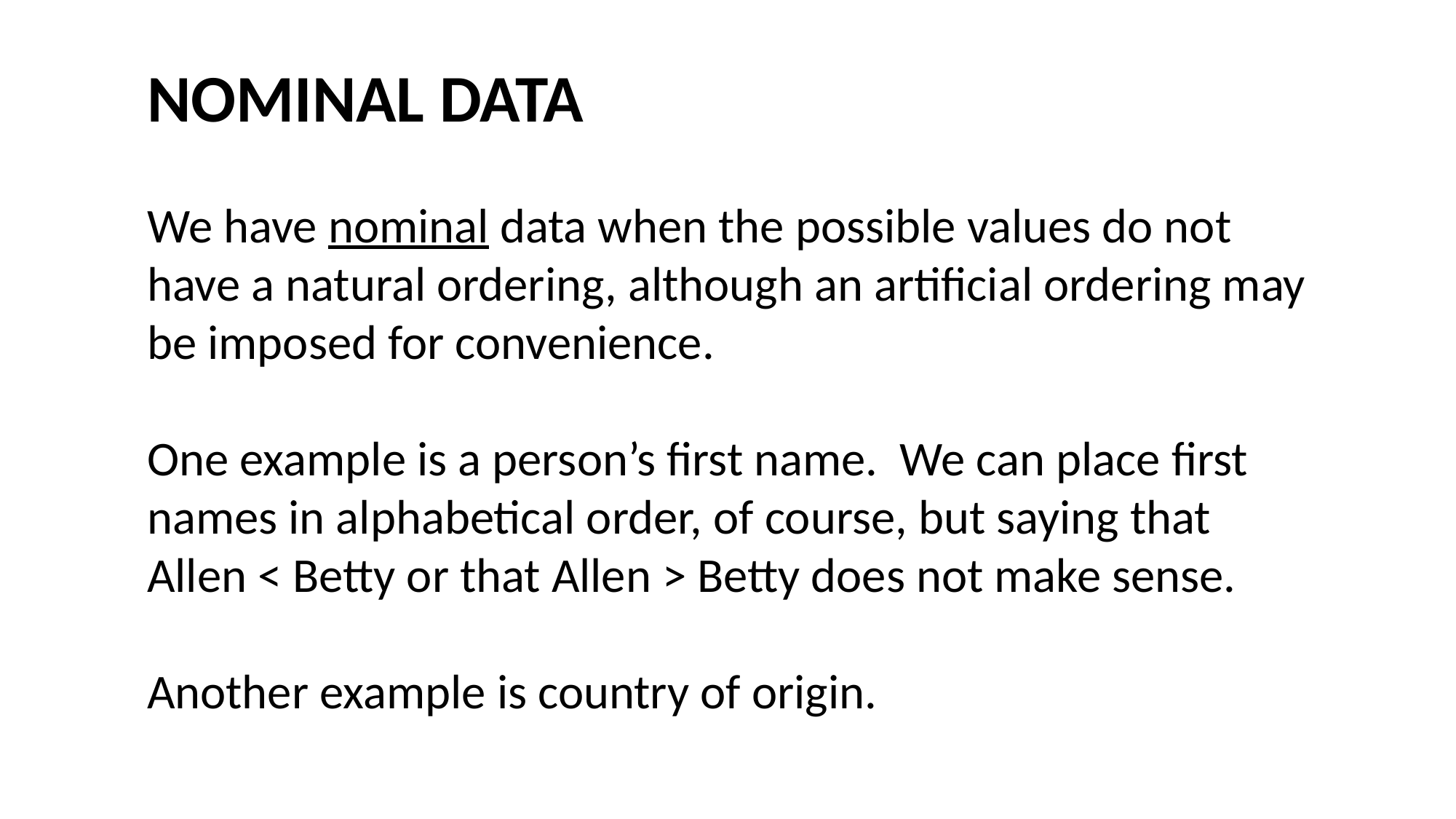

#
NOMINAL DATA

We have nominal data when the possible values do not have a natural ordering, although an artificial ordering may be imposed for convenience.

One example is a person’s first name.  We can place first names in alphabetical order, of course, but saying that Allen < Betty or that Allen > Betty does not make sense.

Another example is country of origin.